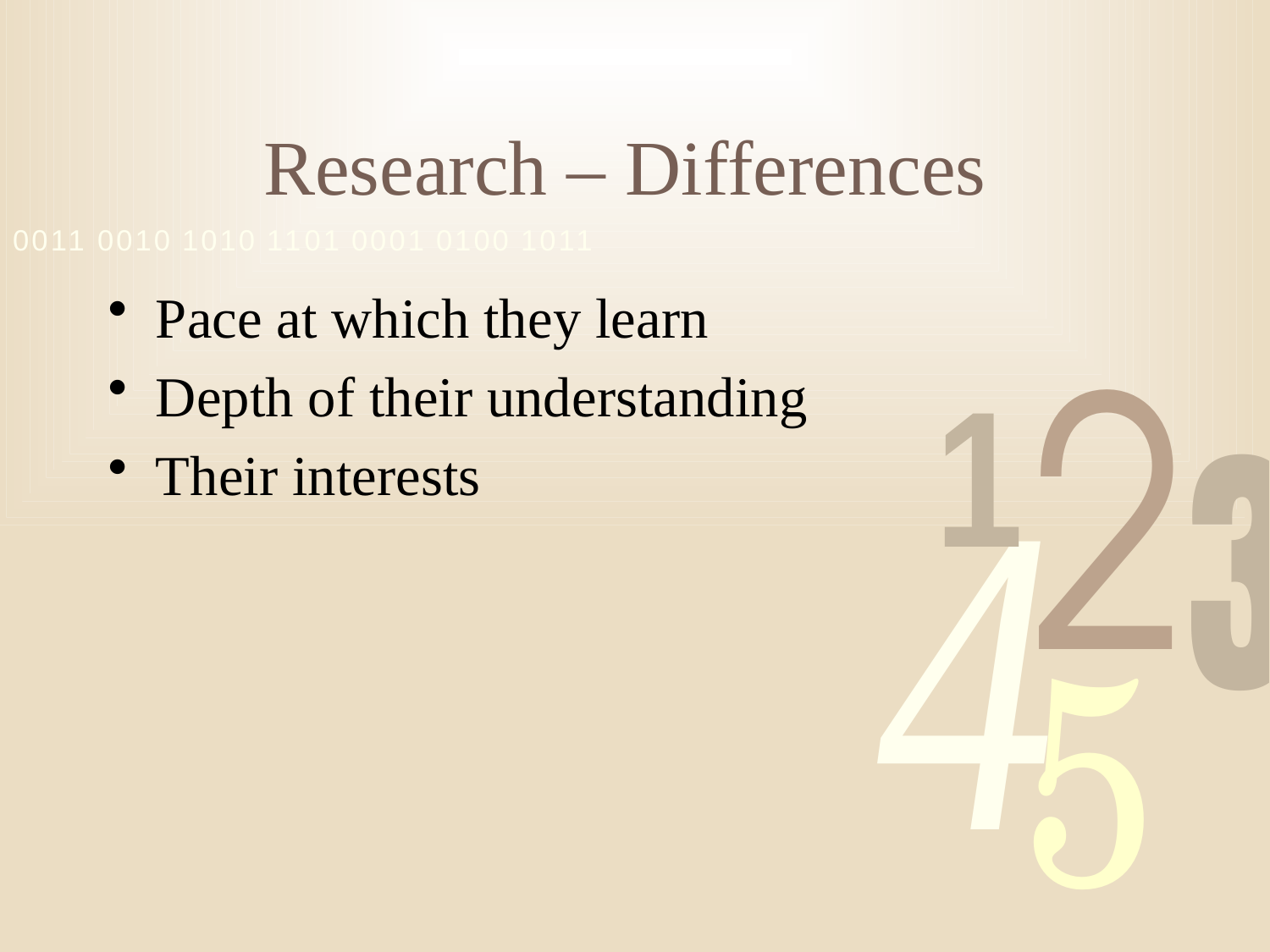

# Research – Differences
Pace at which they learn
Depth of their understanding
Their interests